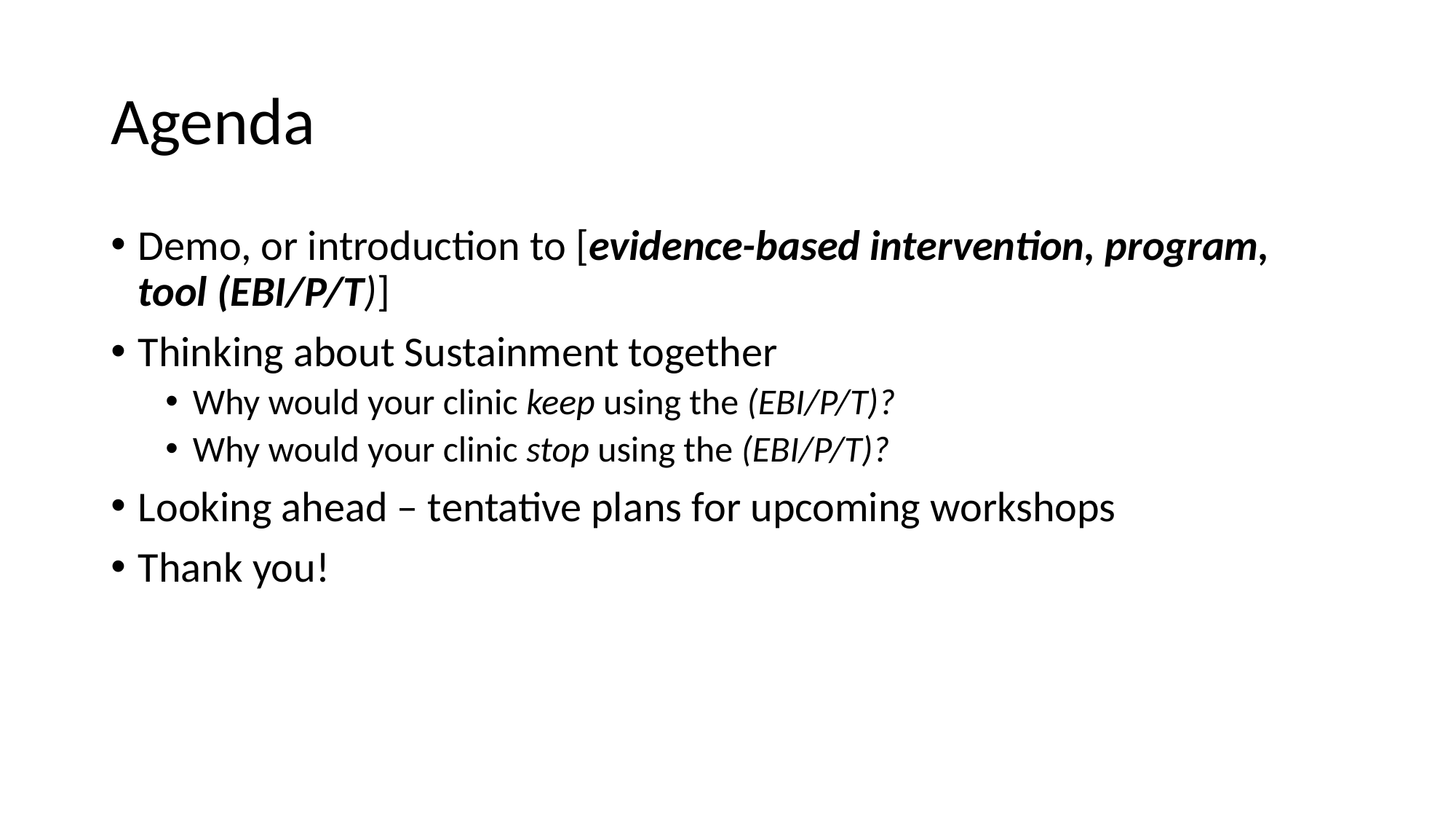

# Agenda
Demo, or introduction to [evidence-based intervention, program, tool (EBI/P/T)]
Thinking about Sustainment together
Why would your clinic keep using the (EBI/P/T)?
Why would your clinic stop using the (EBI/P/T)?
Looking ahead – tentative plans for upcoming workshops
Thank you!